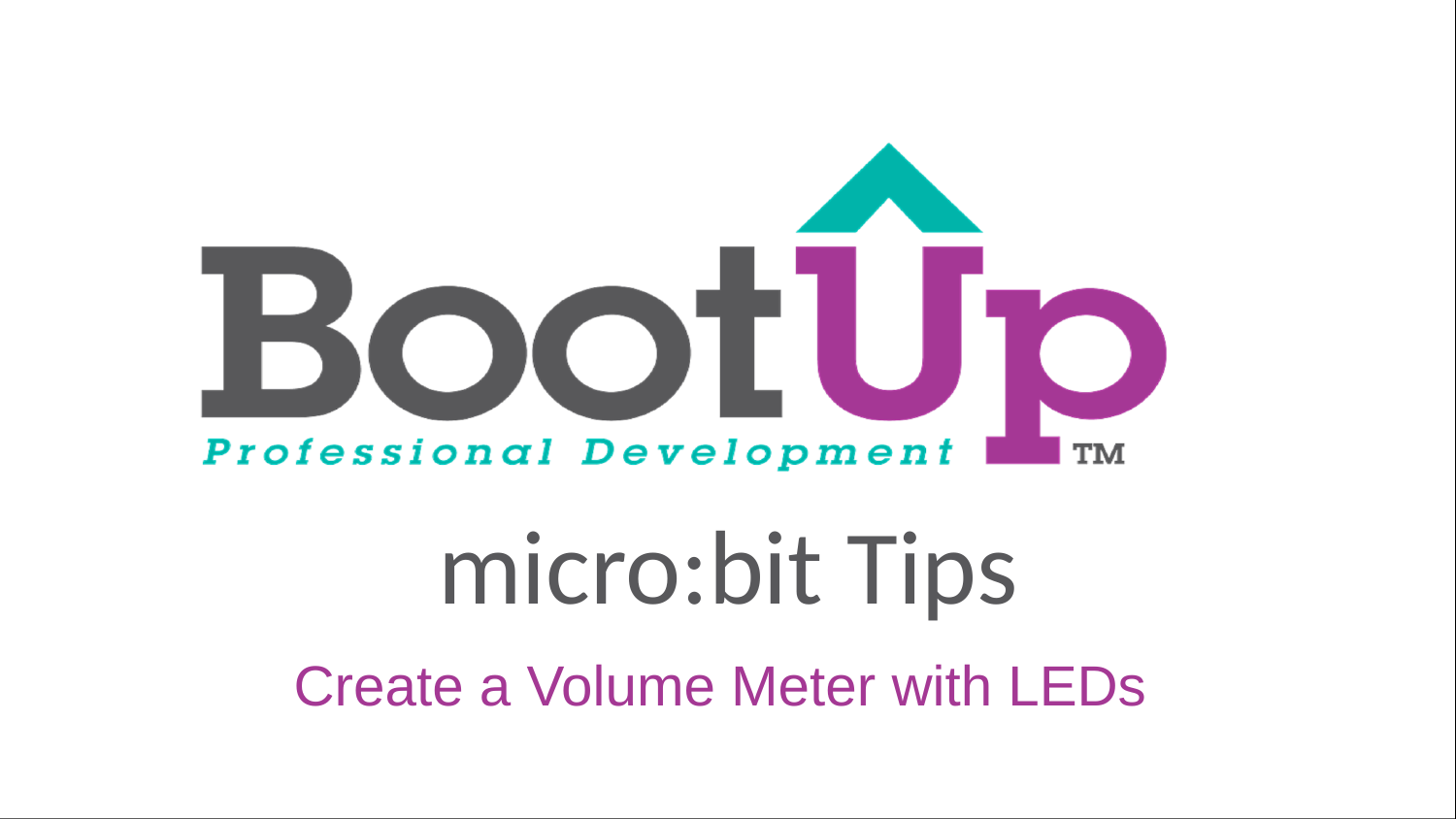

# micro:bit Tips
Create a Volume Meter with LEDs